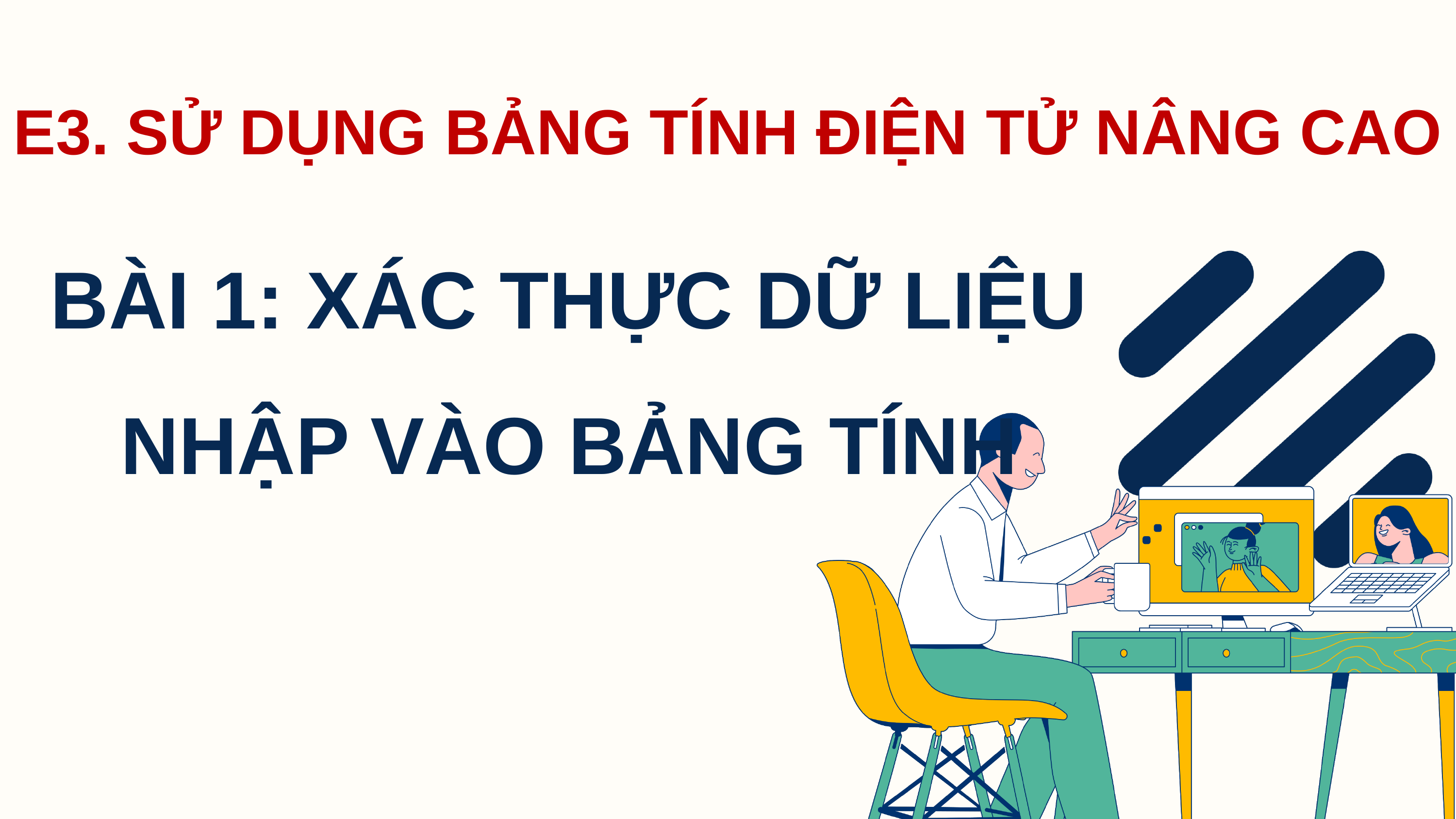

E3. SỬ DỤNG BẢNG TÍNH ĐIỆN TỬ NÂNG CAO
BÀI 1: XÁC THỰC DỮ LIỆU NHẬP VÀO BẢNG TÍNH